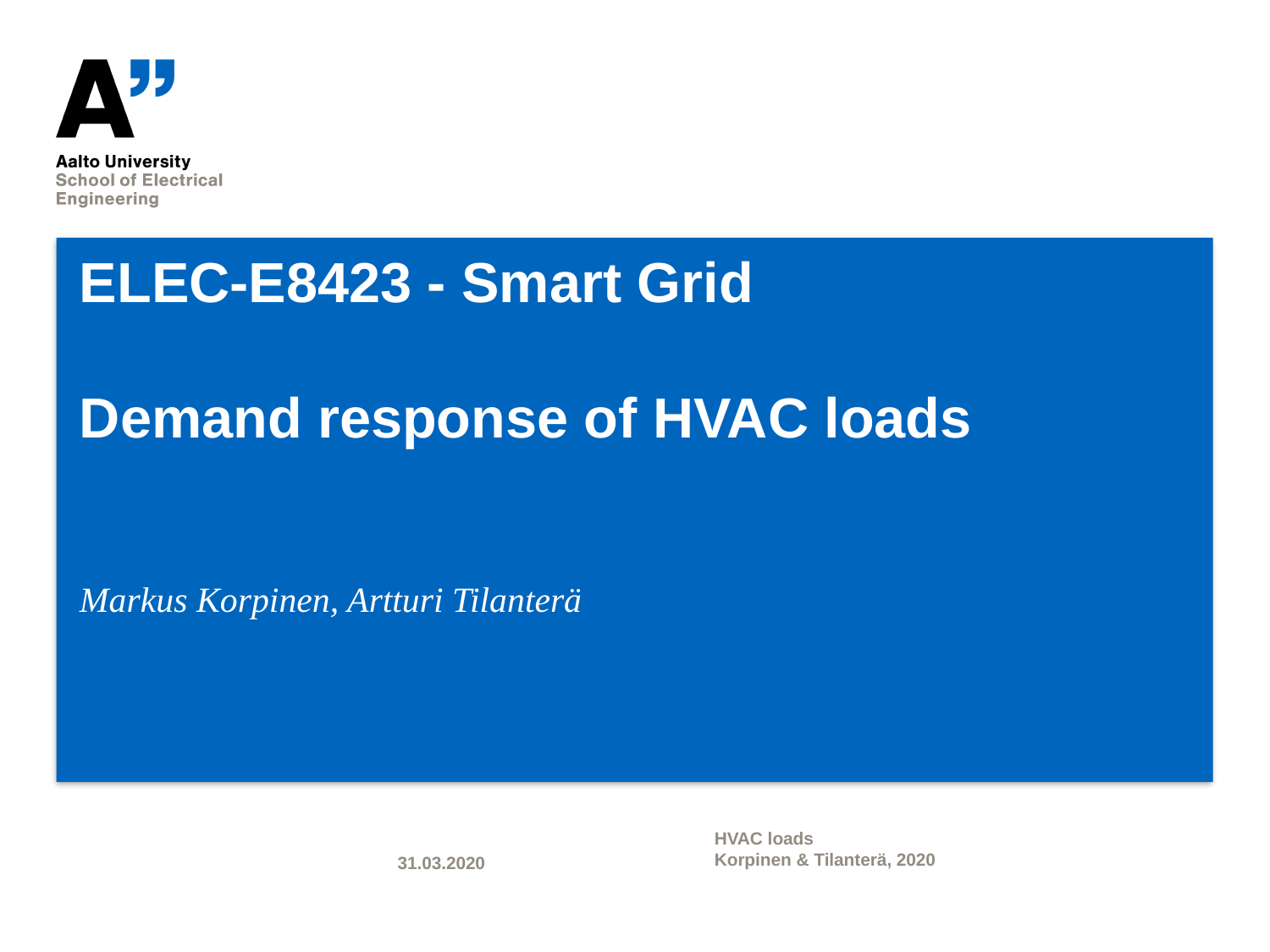

# ELEC-E8423 - Smart Grid Demand response of HVAC loads
Markus Korpinen, Artturi Tilanterä

HVAC loads
Korpinen & Tilanterä, 2020

31.03.2020